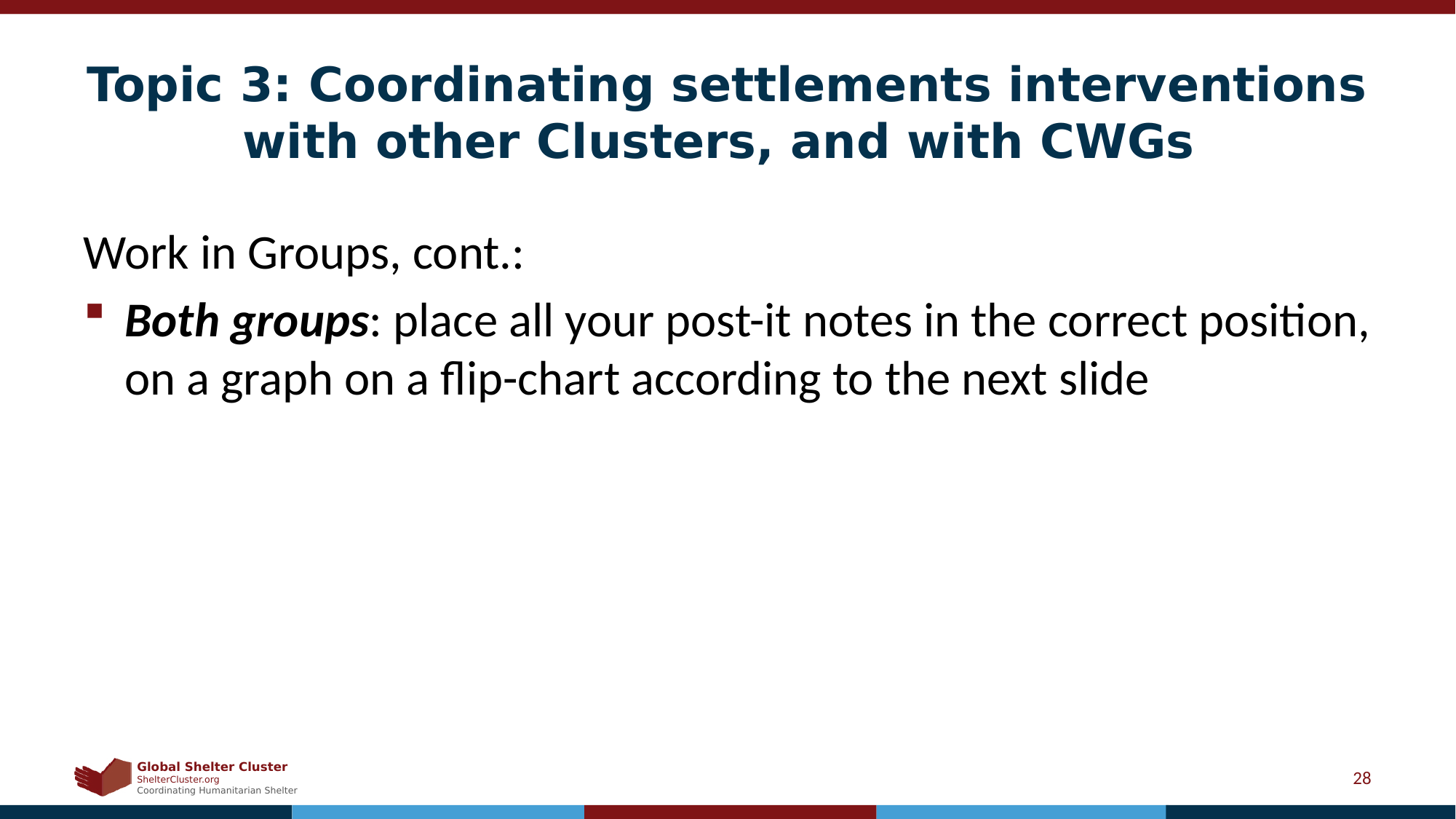

# Topic 3: Coordinating settlements interventions with other Clusters, and with CWGs
Work in Groups, cont.:
Both groups: place all your post-it notes in the correct position, on a graph on a flip-chart according to the next slide
28